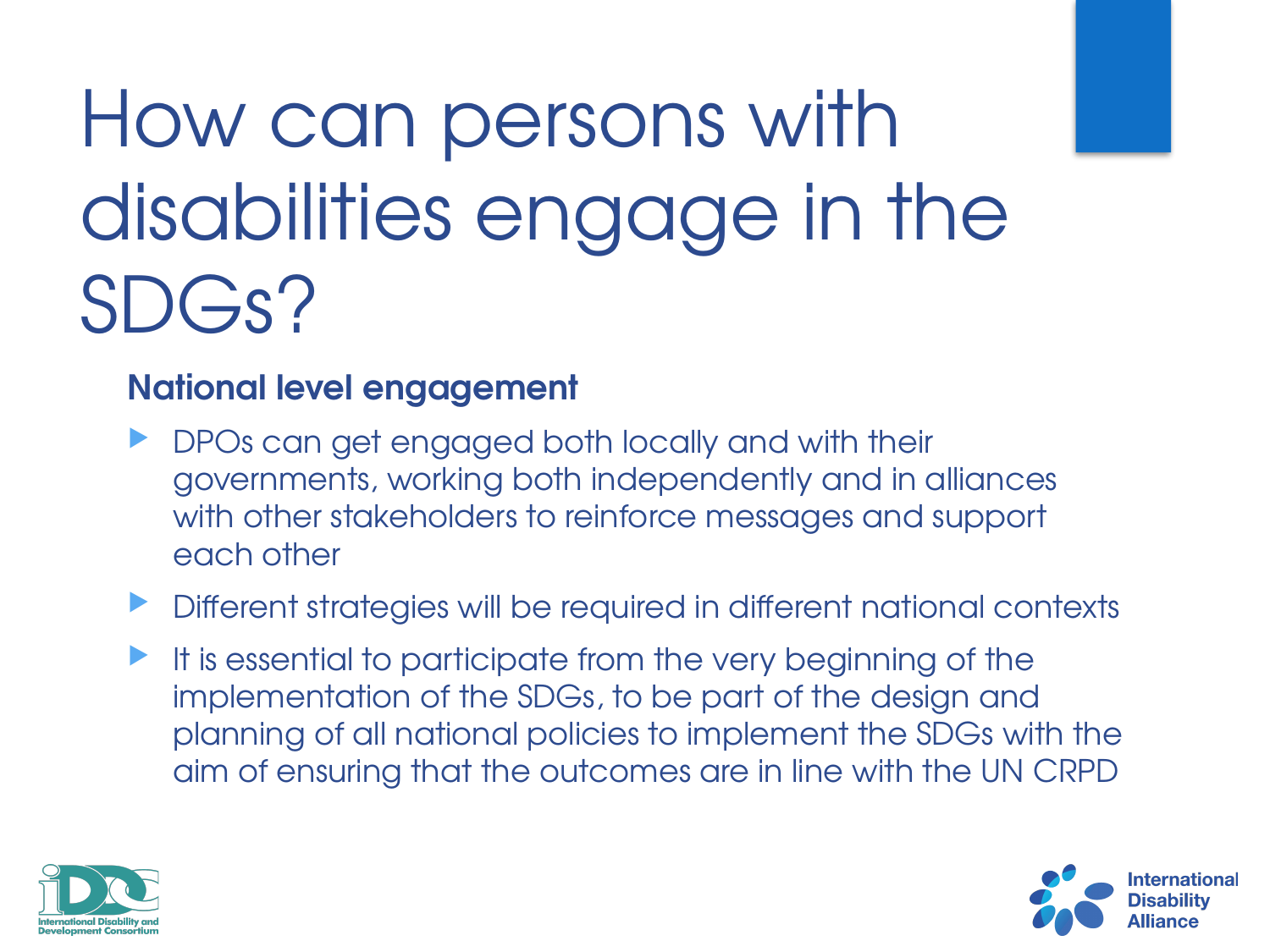

# How can persons with disabilities engage in the SDGs?
National level engagement
DPOs can get engaged both locally and with their governments, working both independently and in alliances with other stakeholders to reinforce messages and support each other
Different strategies will be required in different national contexts
It is essential to participate from the very beginning of the implementation of the SDGs, to be part of the design and planning of all national policies to implement the SDGs with the aim of ensuring that the outcomes are in line with the UN CRPD